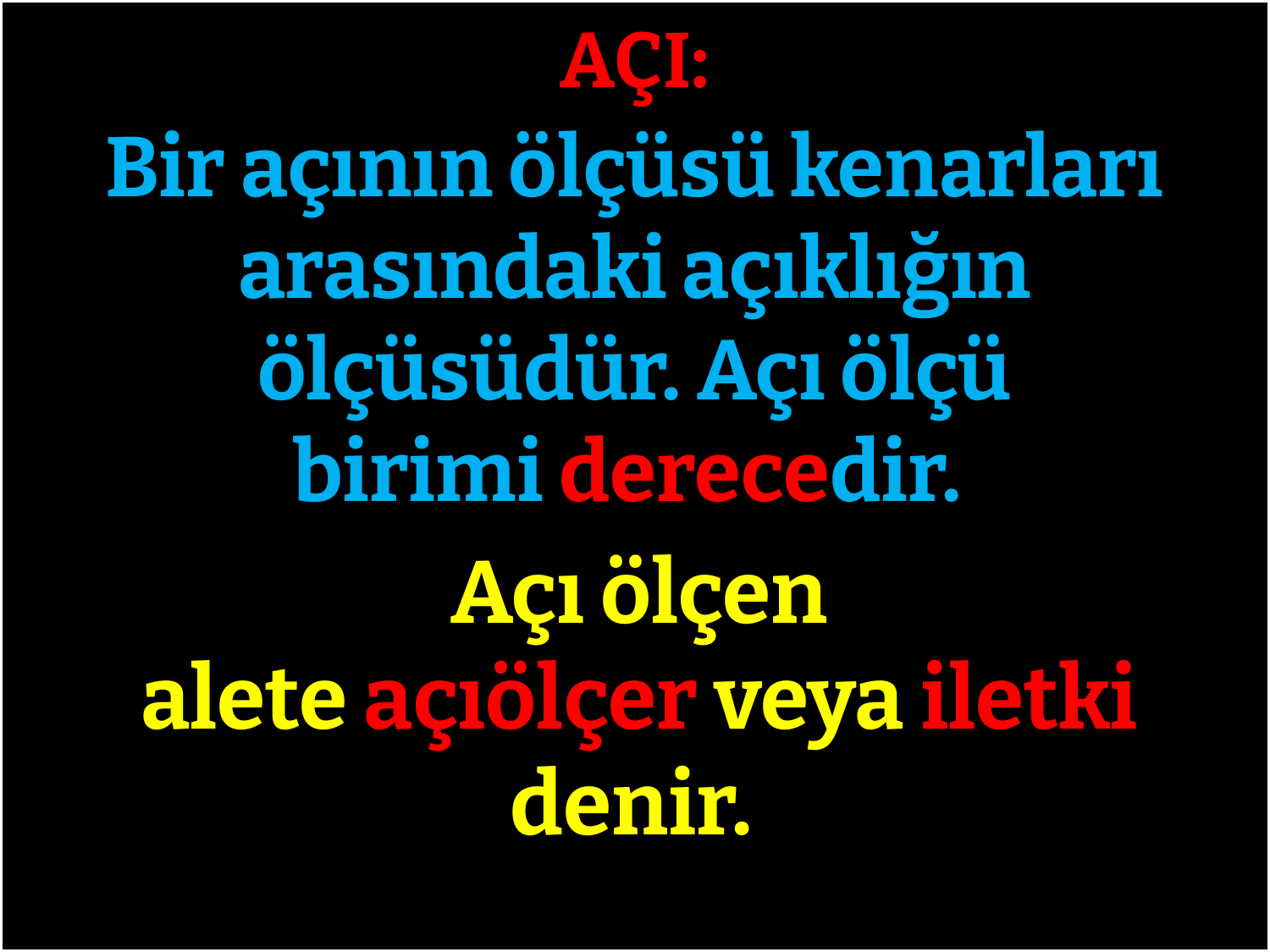

AÇI:
Bir açının ölçüsü kenarları arasındaki açıklığın ölçüsüdür. Açı ölçü birimi derecedir.
#
Açı ölçen alete açıölçer veya iletki denir.